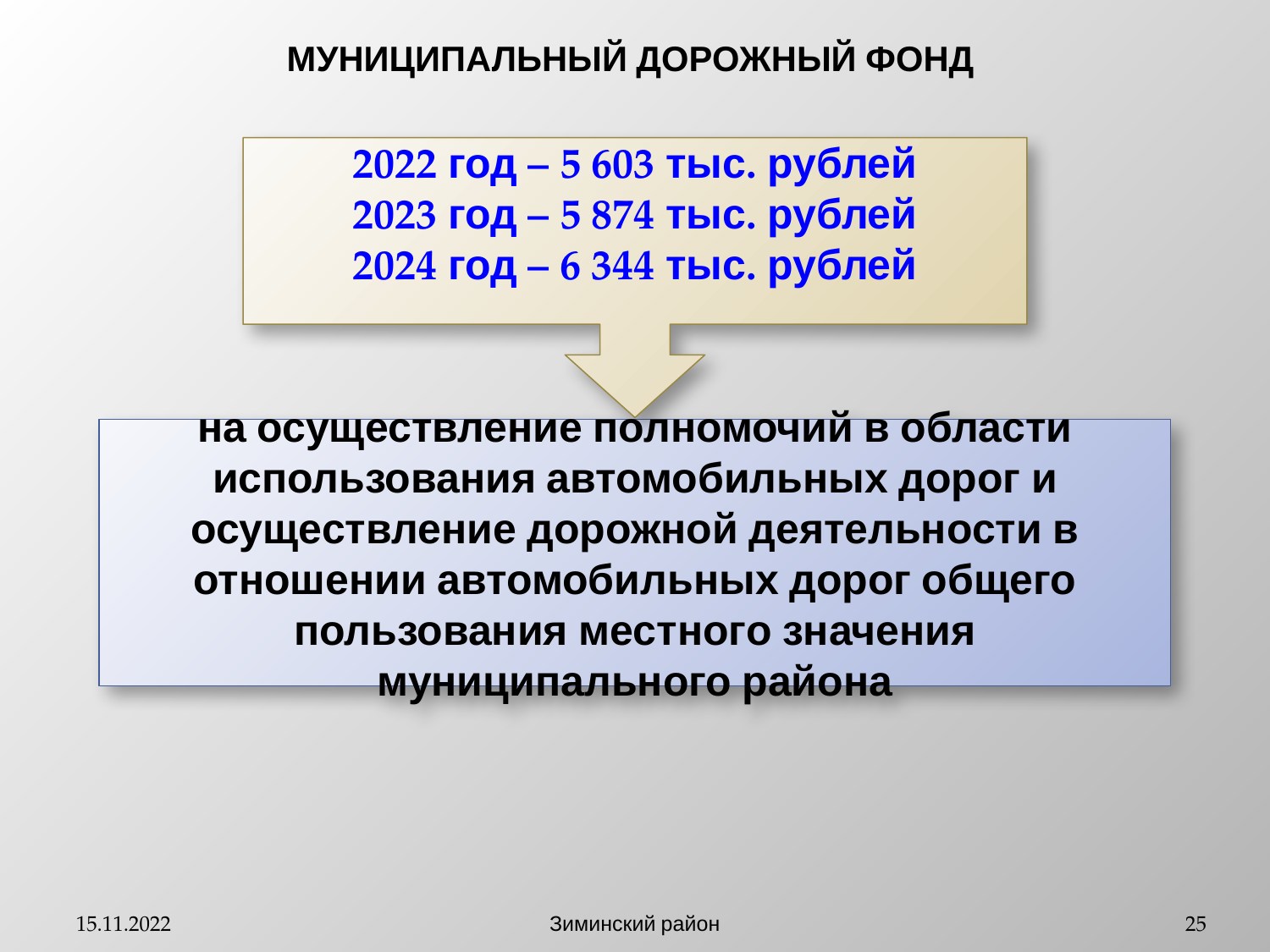

МУНИЦИПАЛЬНЫЙ ДОРОЖНЫЙ ФОНД
2022 год – 5 603 тыс. рублей
2023 год – 5 874 тыс. рублей
2024 год – 6 344 тыс. рублей

на осуществление полномочий в области использования автомобильных дорог и осуществление дорожной деятельности в отношении автомобильных дорог общего пользования местного значения муниципального района
15.11.2022
Зиминский район
25